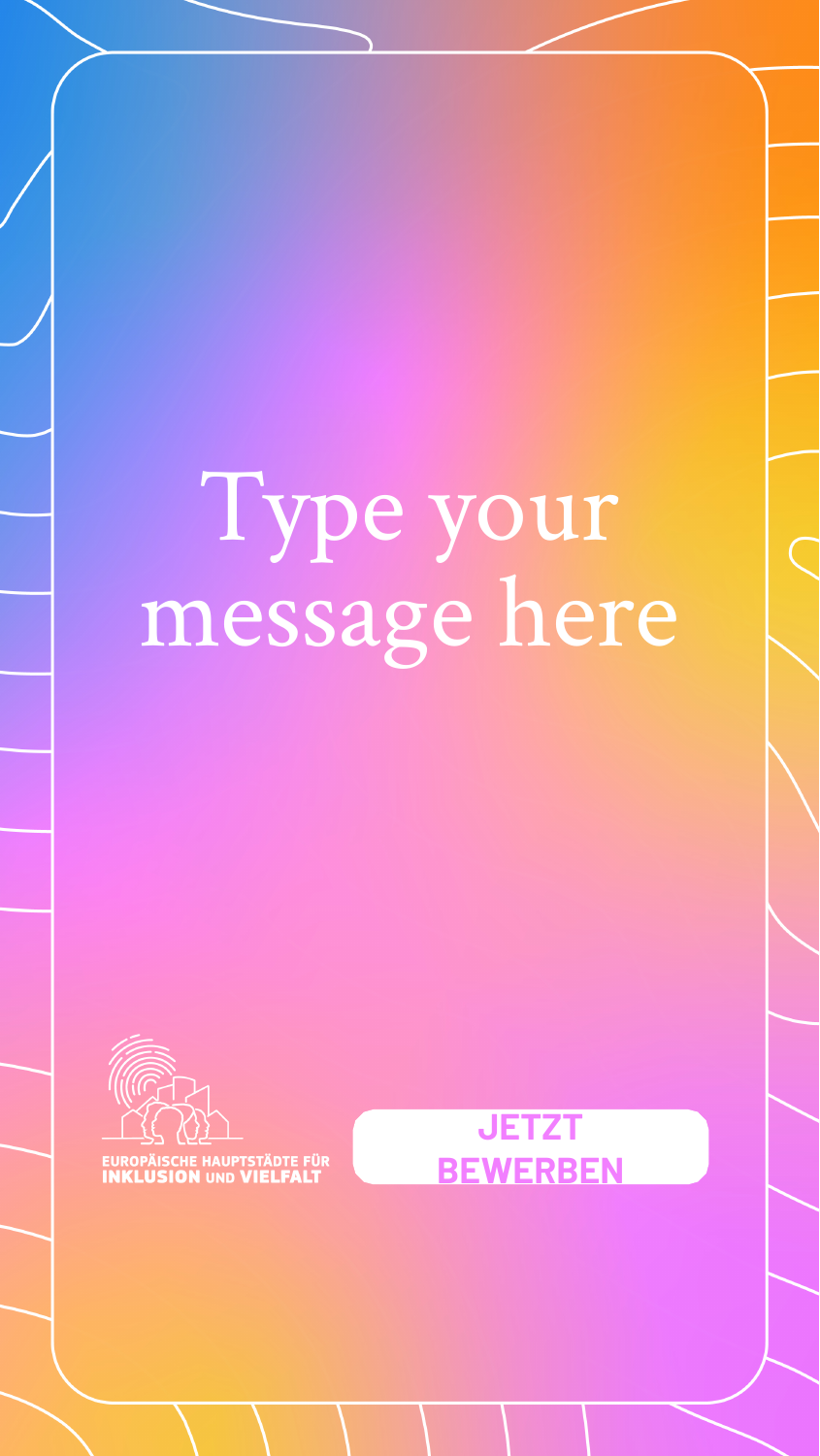

# Type your message here
JETZT BEWERBEN